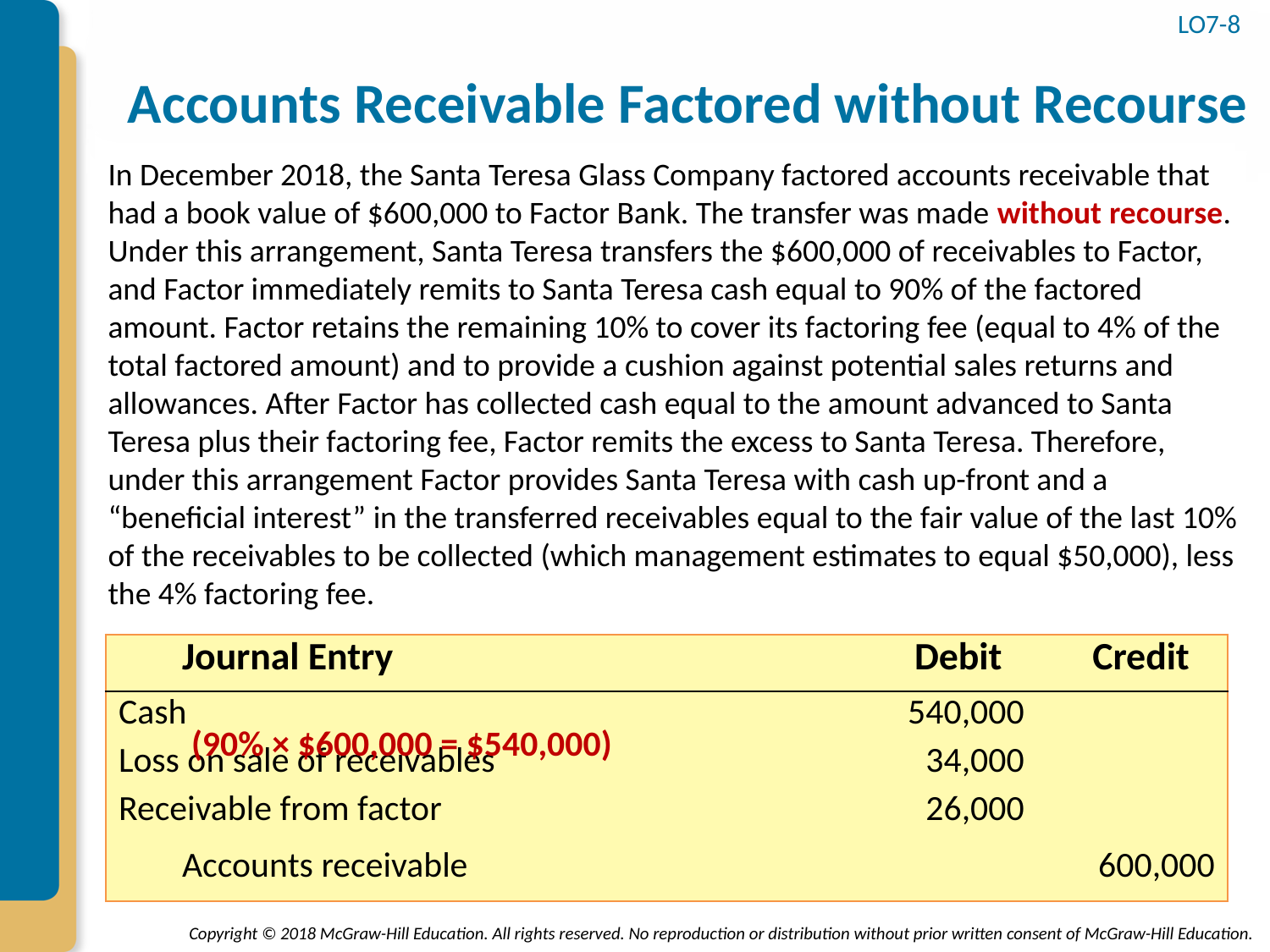

# Accounts Receivable Factored without Recourse
LO7-8
In December 2018, the Santa Teresa Glass Company factored accounts receivable that had a book value of $600,000 to Factor Bank. The transfer was made without recourse. Under this arrangement, Santa Teresa transfers the $600,000 of receivables to Factor, and Factor immediately remits to Santa Teresa cash equal to 90% of the factored amount. Factor retains the remaining 10% to cover its factoring fee (equal to 4% of the total factored amount) and to provide a cushion against potential sales returns and allowances. After Factor has collected cash equal to the amount advanced to Santa Teresa plus their factoring fee, Factor remits the excess to Santa Teresa. Therefore, under this arrangement Factor provides Santa Teresa with cash up-front and a “beneficial interest” in the transferred receivables equal to the fair value of the last 10% of the receivables to be collected (which management estimates to equal $50,000), less the 4% factoring fee.
| Journal Entry | Debit | Credit |
| --- | --- | --- |
| Cash | 540,000 |  |
| Loss on sale of receivables | 34,000 |  |
| Receivable from factor | 26,000 |  |
| Accounts receivable |  | 600,000 |
(90% × $600,000 = $540,000)